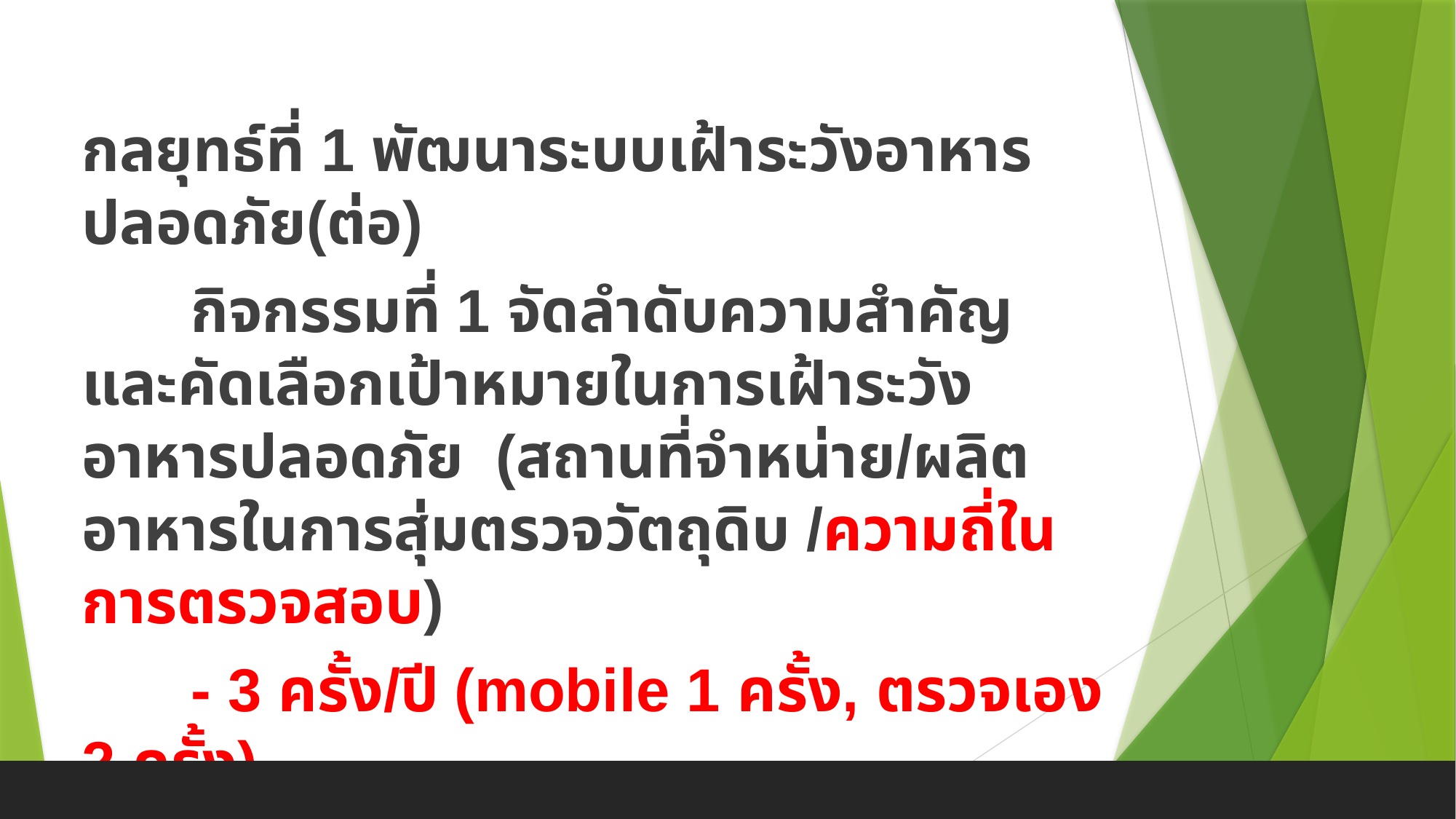

กลยุทธ์ที่ 1 พัฒนาระบบเฝ้าระวังอาหารปลอดภัย(ต่อ)
	กิจกรรมที่ 1 จัดลำดับความสำคัญและคัดเลือกเป้าหมายในการเฝ้าระวังอาหารปลอดภัย  (สถานที่จำหน่าย/ผลิตอาหารในการสุ่มตรวจวัตถุดิบ /ความถี่ในการตรวจสอบ)
	- 3 ครั้ง/ปี (mobile 1 ครั้ง, ตรวจเอง 2 ครั้ง)